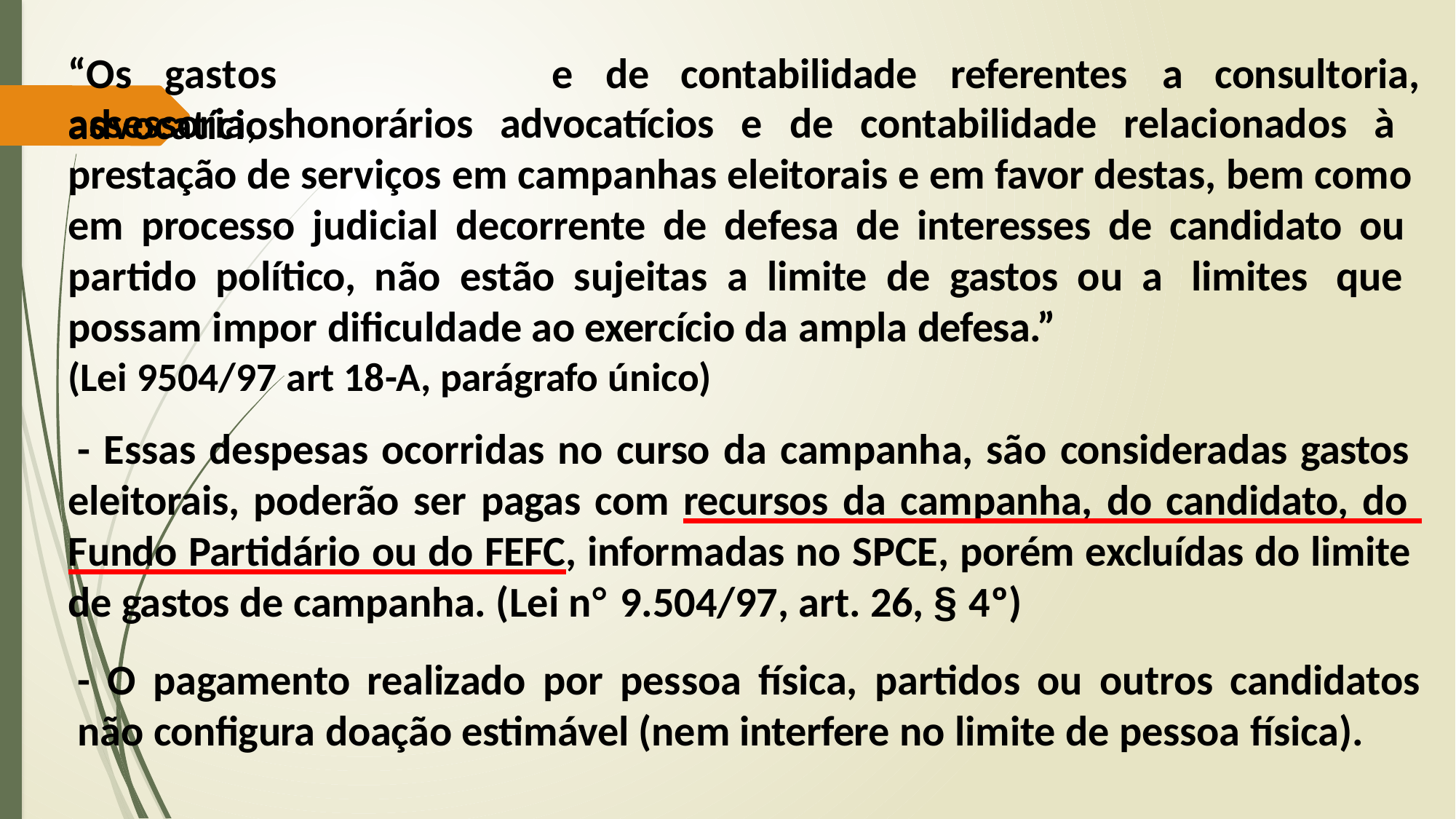

# “Os	gastos	advocatícios
e	de	contabilidade	referentes	a	consultoria,
assessoria, honorários advocatícios e de contabilidade relacionados à  prestação de serviços em campanhas eleitorais e em favor destas, bem como  em processo judicial decorrente de defesa de interesses de candidato ou  partido político, não estão sujeitas a limite de gastos ou a limites que  possam impor dificuldade ao exercício da ampla defesa.”
(Lei 9504/97 art 18-A, parágrafo único)

- Essas despesas ocorridas no curso da campanha, são consideradas gastos  eleitorais, poderão ser pagas com recursos da campanha, do candidato, do  Fundo Partidário ou do FEFC, informadas no SPCE, porém excluídas do limite  de gastos de campanha. (Lei n° 9.504/97, art. 26, § 4º)

- O pagamento realizado por pessoa física, partidos ou outros candidatos
não configura doação estimável (nem interfere no limite de pessoa física).